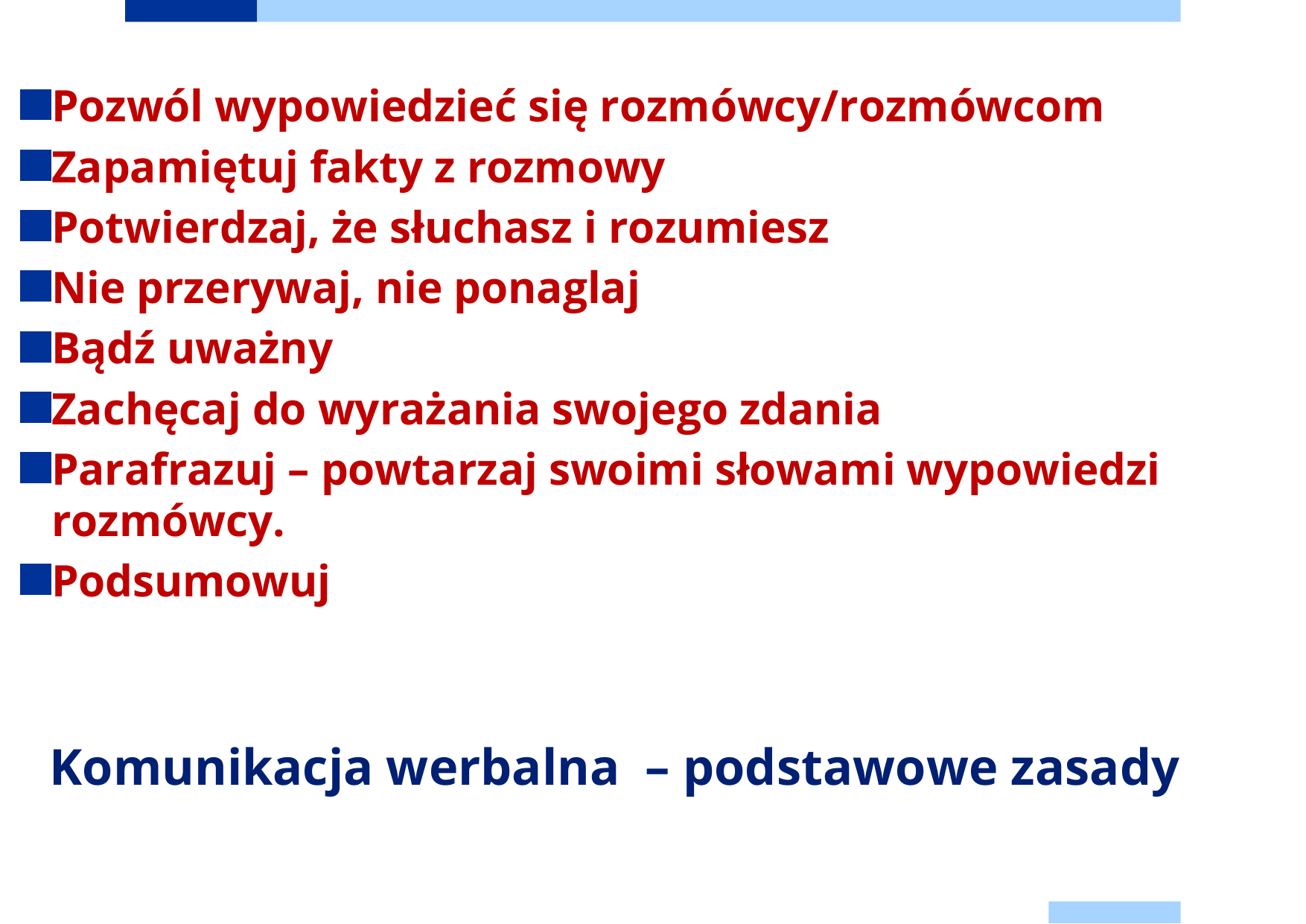

Pozwól wypowiedzieć się rozmówcy/rozmówcom
Zapamiętuj fakty z rozmowy
Potwierdzaj, że słuchasz i rozumiesz
Nie przerywaj, nie ponaglaj
Bądź uważny
Zachęcaj do wyrażania swojego zdania
Parafrazuj – powtarzaj swoimi słowami wypowiedzi rozmówcy.
Podsumowuj
# Komunikacja werbalna  – podstawowe zasady